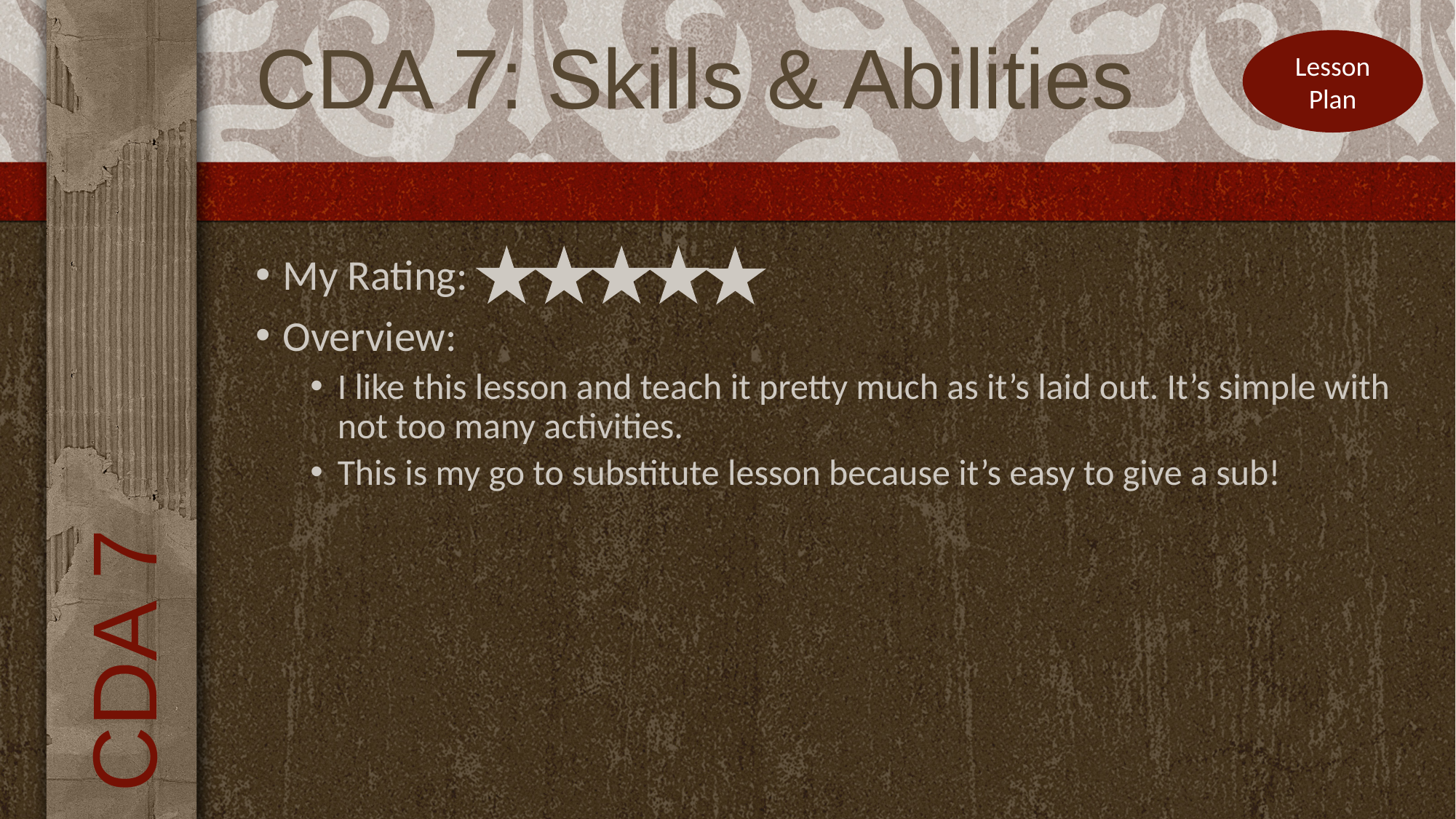

# CDA 7: Skills & Abilities
Lesson Plan
My Rating:
Overview:
I like this lesson and teach it pretty much as it’s laid out. It’s simple with not too many activities.
This is my go to substitute lesson because it’s easy to give a sub!

CDA 7